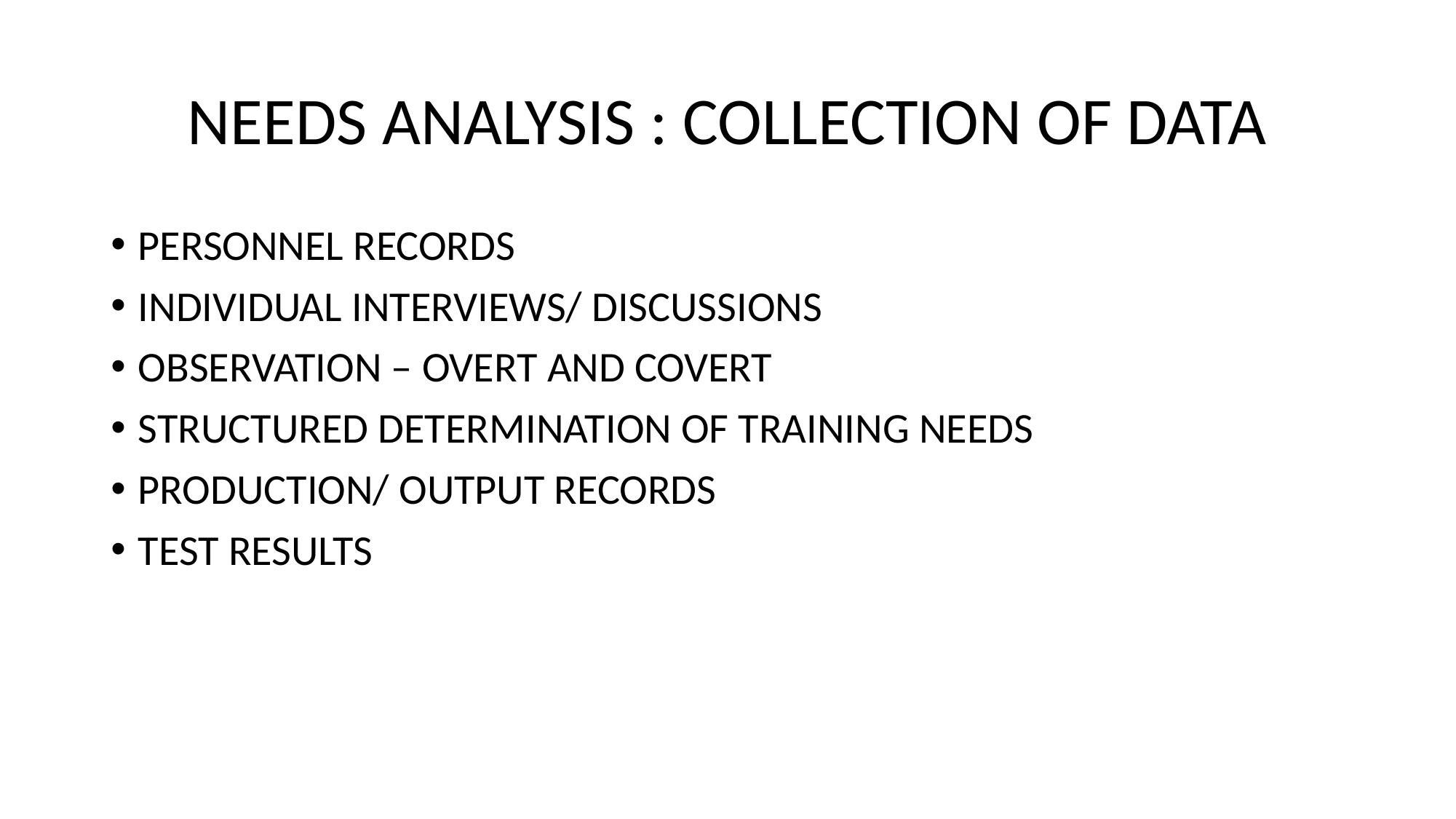

# NEEDS ANALYSIS : COLLECTION OF DATA
PERSONNEL RECORDS
INDIVIDUAL INTERVIEWS/ DISCUSSIONS
OBSERVATION – OVERT AND COVERT
STRUCTURED DETERMINATION OF TRAINING NEEDS
PRODUCTION/ OUTPUT RECORDS
TEST RESULTS